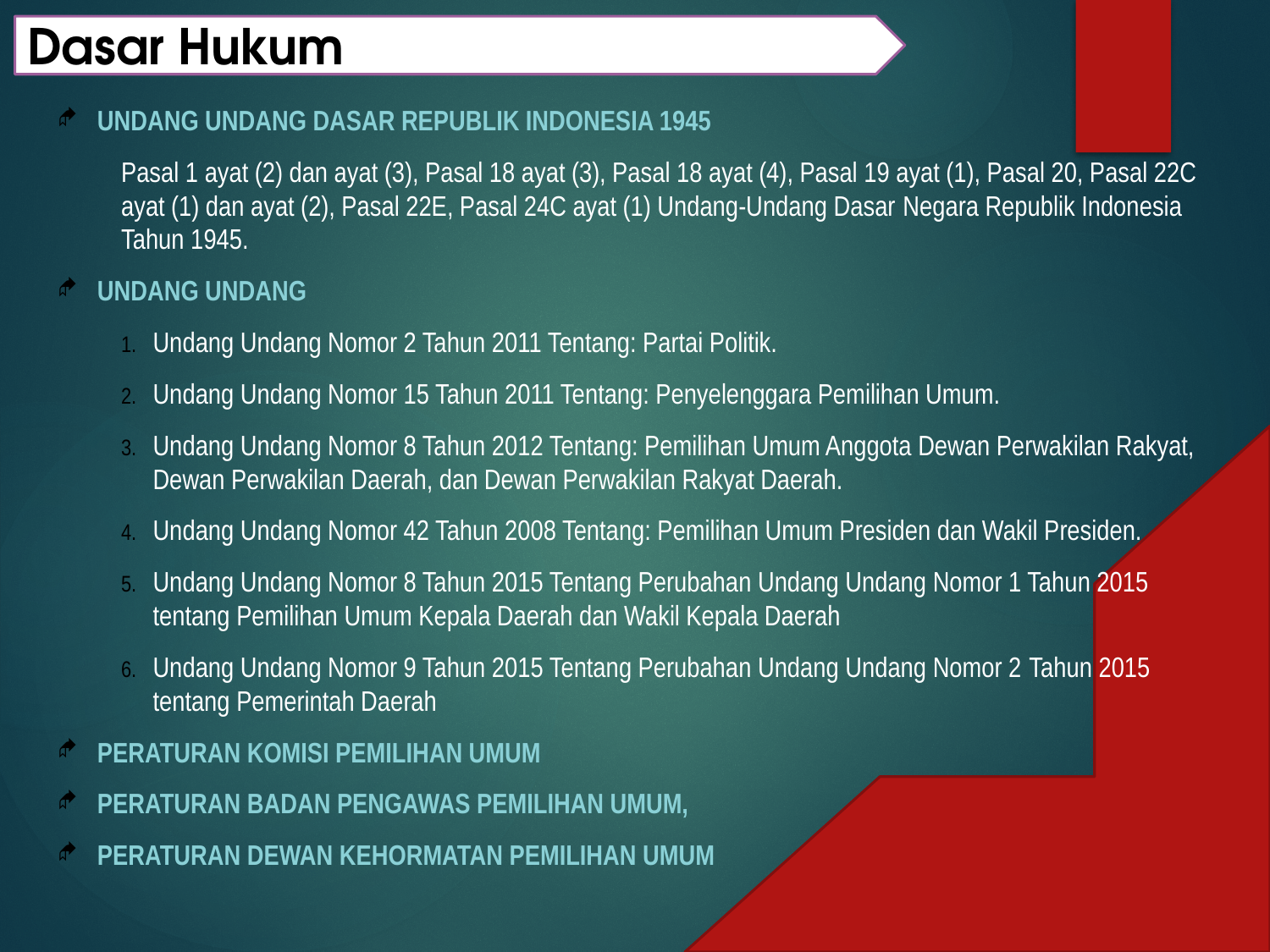

Dasar Hukum
UNDANG UNDANG DASAR REPUBLIK INDONESIA 1945
Pasal 1 ayat (2) dan ayat (3), Pasal 18 ayat (3), Pasal 18 ayat (4), Pasal 19 ayat (1), Pasal 20, Pasal 22C ayat (1) dan ayat (2), Pasal 22E, Pasal 24C ayat (1) Undang-Undang Dasar Negara Republik Indonesia Tahun 1945.
UNDANG UNDANG
Undang Undang Nomor 2 Tahun 2011 Tentang: Partai Politik.
Undang Undang Nomor 15 Tahun 2011 Tentang: Penyelenggara Pemilihan Umum.
Undang Undang Nomor 8 Tahun 2012 Tentang: Pemilihan Umum Anggota Dewan Perwakilan Rakyat, Dewan Perwakilan Daerah, dan Dewan Perwakilan Rakyat Daerah.
Undang Undang Nomor 42 Tahun 2008 Tentang: Pemilihan Umum Presiden dan Wakil Presiden.
Undang Undang Nomor 8 Tahun 2015 Tentang Perubahan Undang Undang Nomor 1 Tahun 2015 tentang Pemilihan Umum Kepala Daerah dan Wakil Kepala Daerah
Undang Undang Nomor 9 Tahun 2015 Tentang Perubahan Undang Undang Nomor 2 Tahun 2015 tentang Pemerintah Daerah
PERATURAN KOMISI PEMILIHAN UMUM
PERATURAN BADAN PENGAWAS PEMILIHAN UMUM,
PERATURAN DEWAN KEHORMATAN PEMILIHAN UMUM